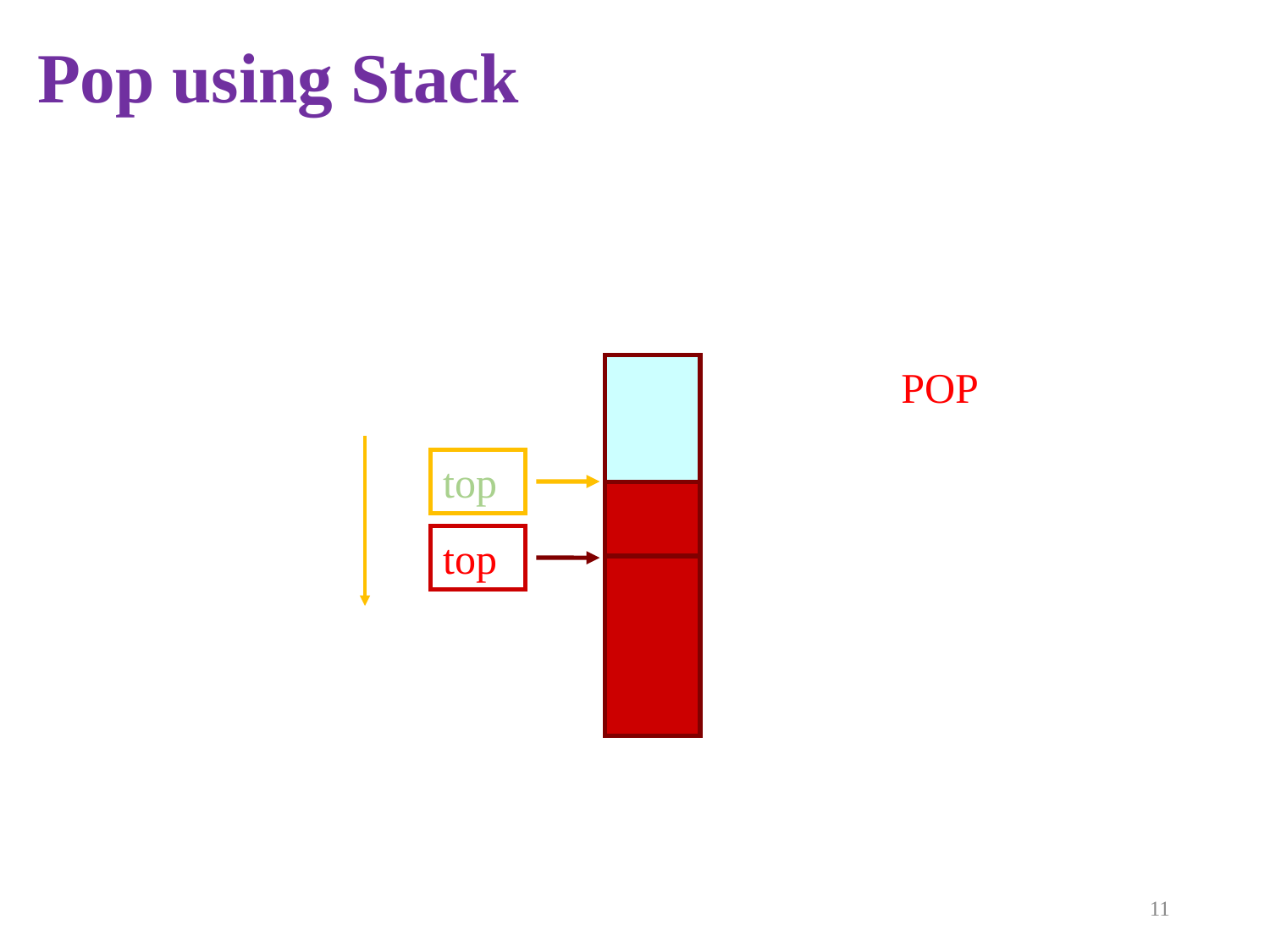

Pop using Stack

POP
top

top

11